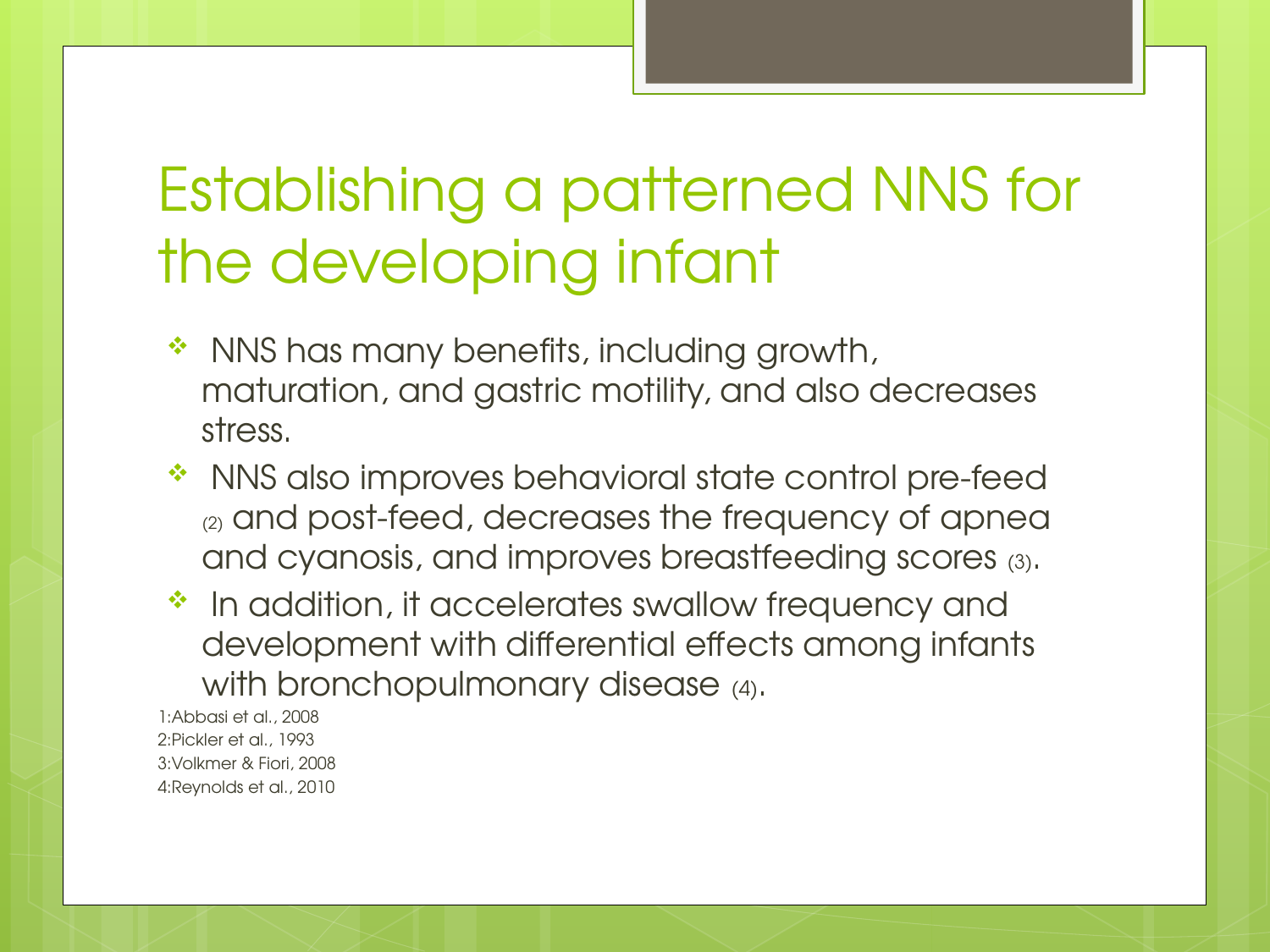

# Establishing a patterned NNS for the developing infant
 NNS has many benefits, including growth, maturation, and gastric motility, and also decreases stress.
 NNS also improves behavioral state control pre-feed (2) and post-feed, decreases the frequency of apnea and cyanosis, and improves breastfeeding scores (3).
 In addition, it accelerates swallow frequency and development with differential effects among infants with bronchopulmonary disease (4).
1:Abbasi et al., 2008
2:Pickler et al., 1993
3:Volkmer & Fiori, 2008
4:Reynolds et al., 2010